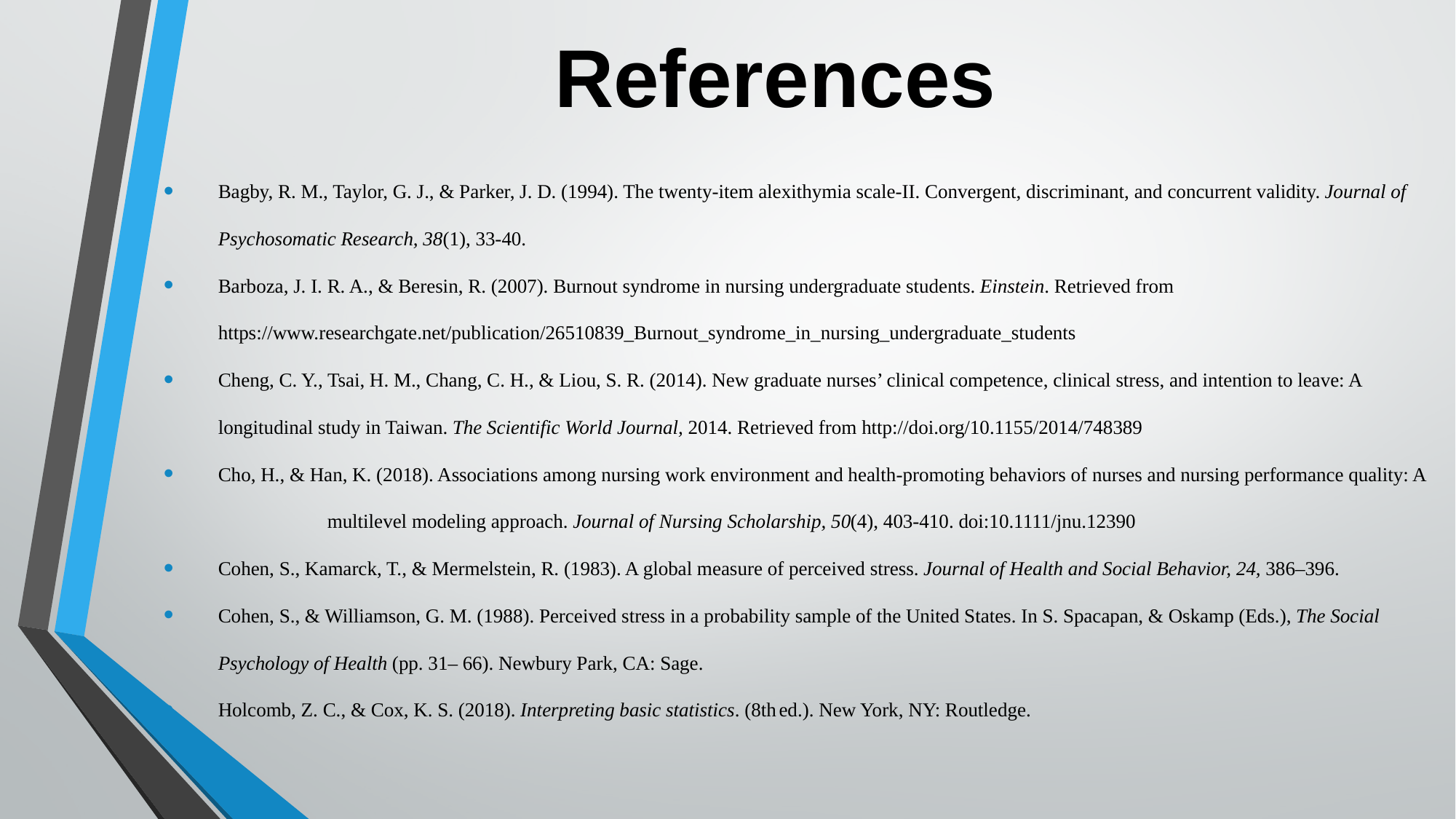

# References
Bagby, R. M., Taylor, G. J., & Parker, J. D. (1994). The twenty-item alexithymia scale-II. Convergent, discriminant, and concurrent validity. Journal of 	Psychosomatic Research, 38(1), 33-40.
Barboza, J. I. R. A., & Beresin, R. (2007). Burnout syndrome in nursing undergraduate students. Einstein. Retrieved from 	https://www.researchgate.net/publication/26510839_Burnout_syndrome_in_nursing_undergraduate_students
Cheng, C. Y., Tsai, H. M., Chang, C. H., & Liou, S. R. (2014). New graduate nurses’ clinical competence, clinical stress, and intention to leave: A 	longitudinal study in Taiwan. The Scientific World Journal, 2014. Retrieved from http://doi.org/10.1155/2014/748389
Cho, H., & Han, K. (2018). Associations among nursing work environment and health-promoting behaviors of nurses and nursing performance quality: A 	multilevel modeling approach. Journal of Nursing Scholarship, 50(4), 403-410. doi:10.1111/jnu.12390
Cohen, S., Kamarck, T., & Mermelstein, R. (1983). A global measure of perceived stress. Journal of Health and Social Behavior, 24, 386–396.
Cohen, S., & Williamson, G. M. (1988). Perceived stress in a probability sample of the United States. In S. Spacapan, & Oskamp (Eds.), The Social 	Psychology of Health (pp. 31– 66). Newbury Park, CA: Sage.
Holcomb, Z. C., & Cox, K. S. (2018). Interpreting basic statistics. (8th ed.). New York, NY: Routledge.